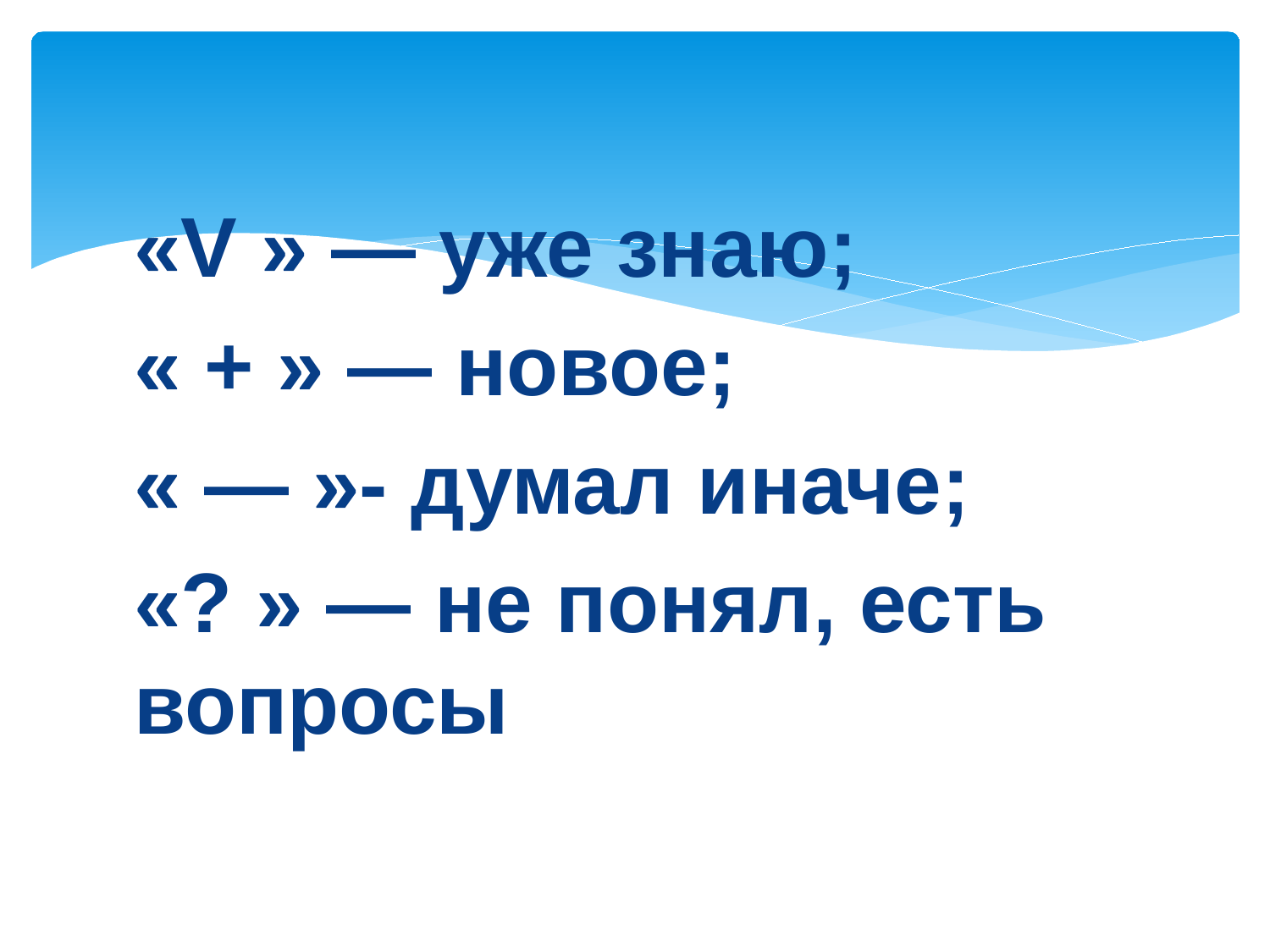

#
«V » — уже знаю;
« + » — новое;
« — »- думал иначе;
«? » — не понял, есть вопросы